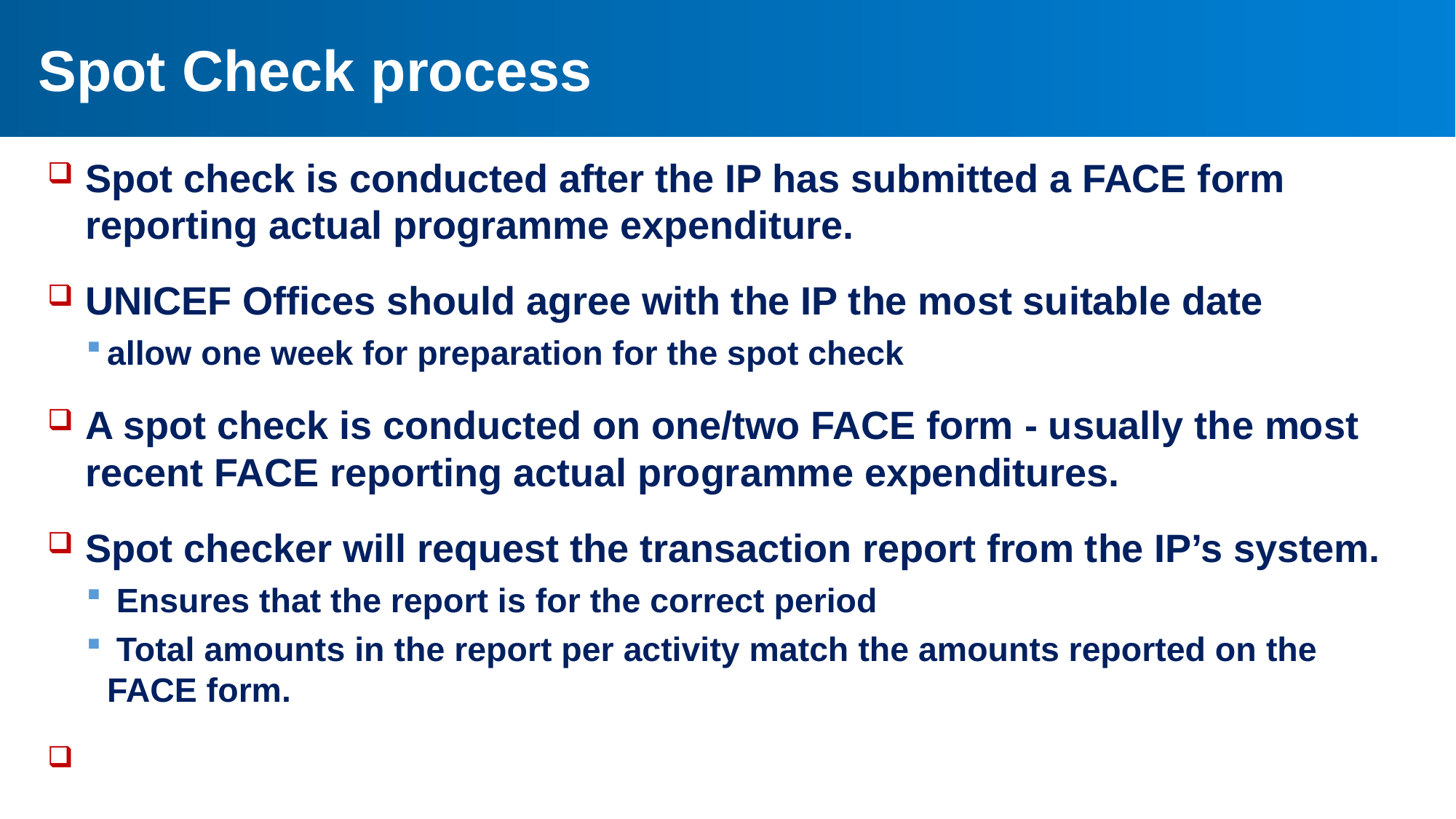

# Spot Check process
Spot check is conducted after the IP has submitted a FACE form reporting actual programme expenditure.
UNICEF Offices should agree with the IP the most suitable date
allow one week for preparation for the spot check
A spot check is conducted on one/two FACE form - usually the most recent FACE reporting actual programme expenditures.
Spot checker will request the transaction report from the IP’s system.
 Ensures that the report is for the correct period
 Total amounts in the report per activity match the amounts reported on the FACE form.